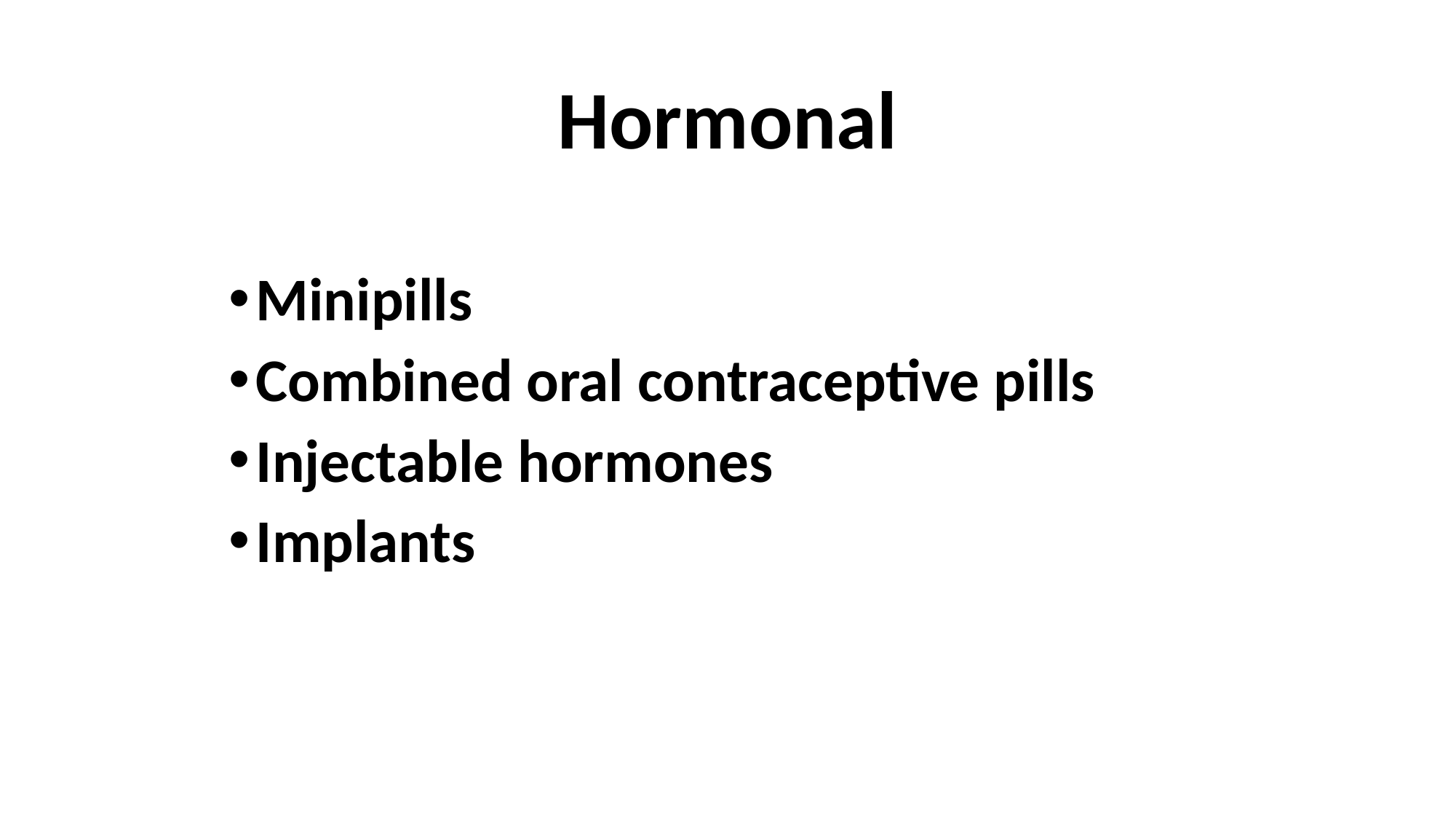

# Hormonal
STEROID CONTRACEPTION
Minipills
Combined oral contraceptive pills
Injectable hormones
Implants